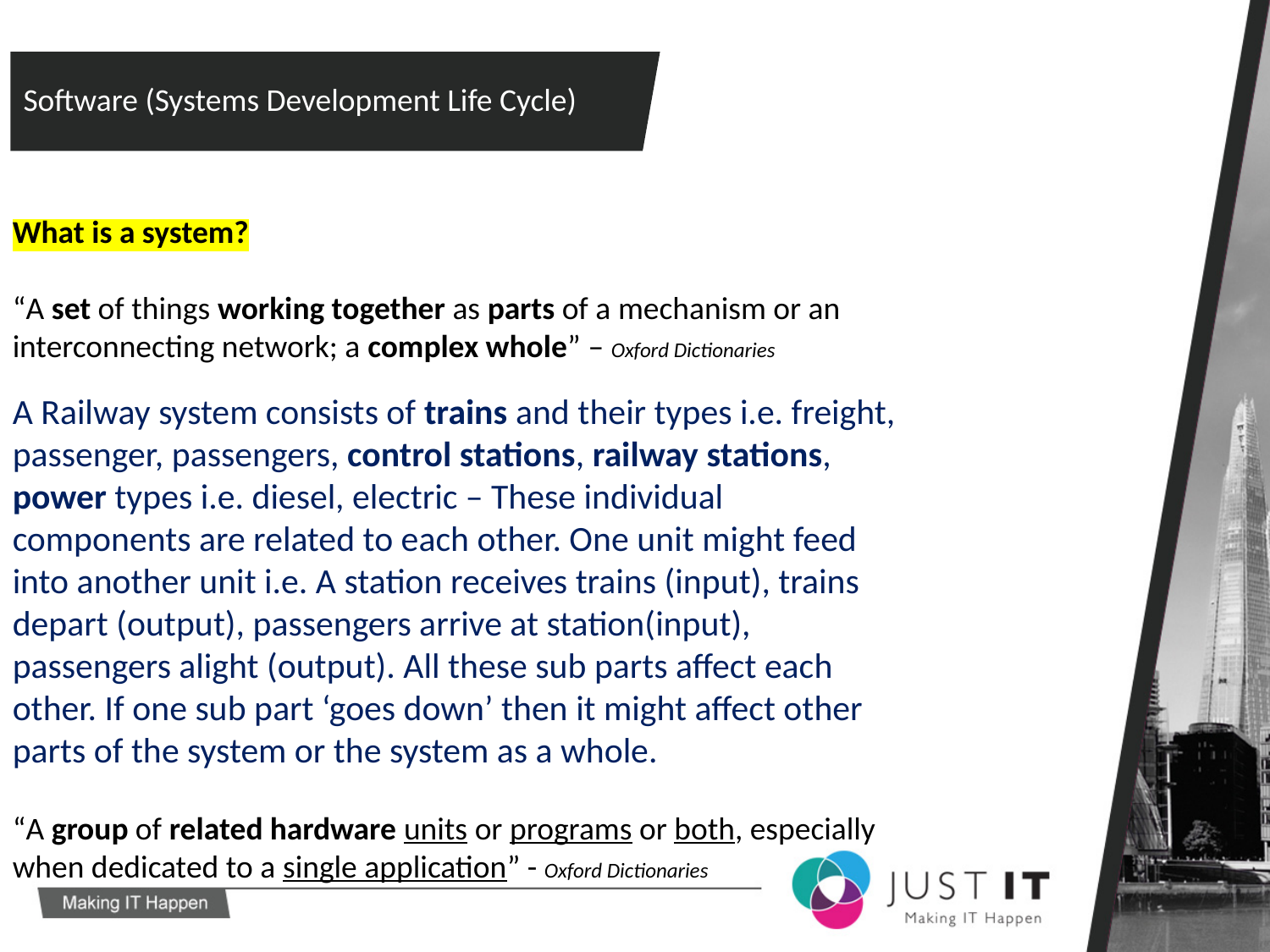

# Software (Systems Development Life Cycle)

What is a system?

“A set of things working together as parts of a mechanism or an interconnecting network; a complex whole” – Oxford Dictionaries

A Railway system consists of trains and their types i.e. freight, passenger, passengers, control stations, railway stations, power types i.e. diesel, electric – These individual components are related to each other. One unit might feed into another unit i.e. A station receives trains (input), trains depart (output), passengers arrive at station(input), passengers alight (output). All these sub parts affect each other. If one sub part ‘goes down’ then it might affect other parts of the system or the system as a whole.

“A group of related hardware units or programs or both, especially when dedicated to a single application” - Oxford Dictionaries